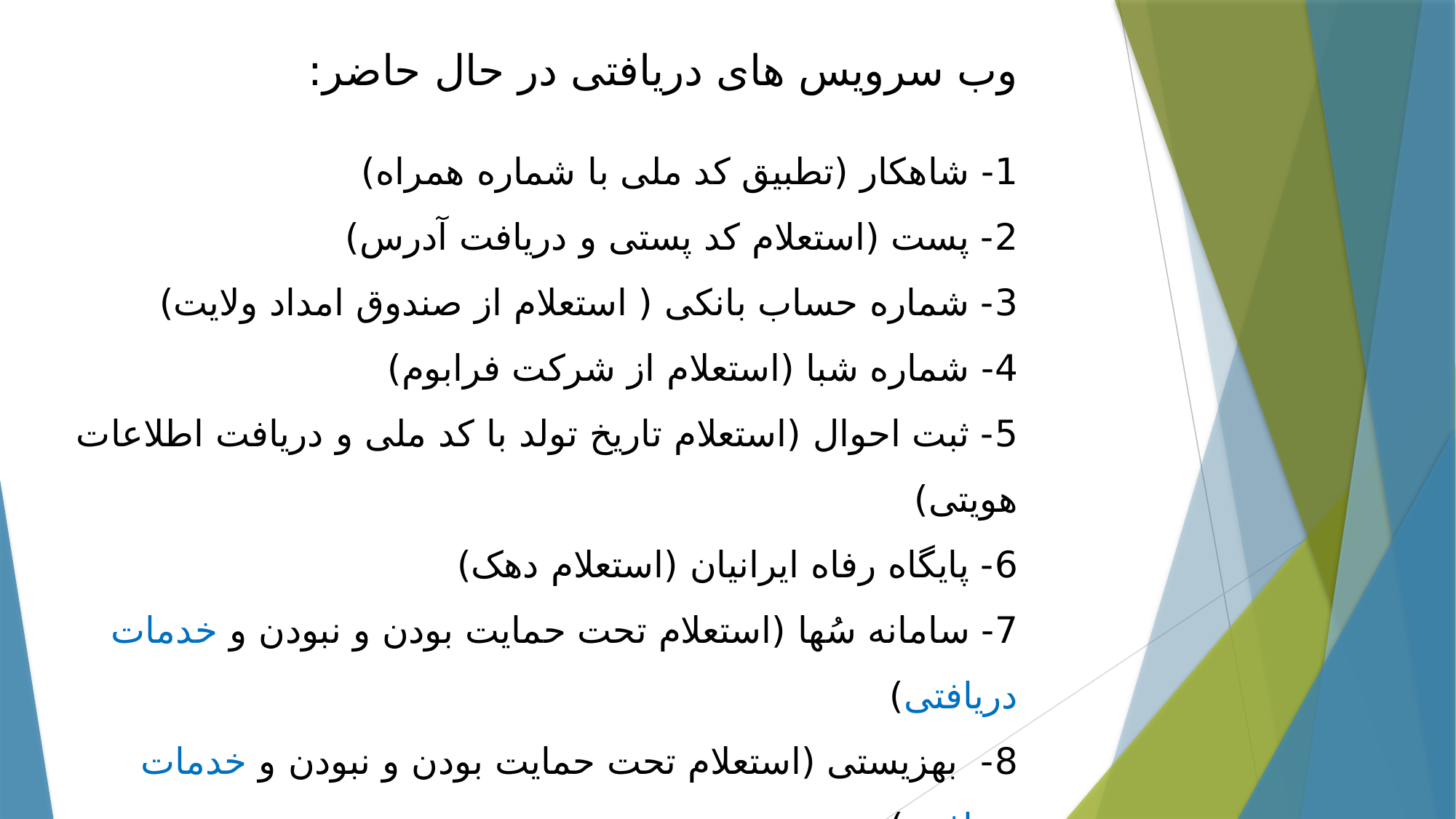

وب سرویس های دریافتی در حال حاضر:

1- شاهکار (تطبیق کد ملی با شماره همراه)
2- پست (استعلام کد پستی و دریافت آدرس)
3- شماره حساب بانکی ( استعلام از صندوق امداد ولایت)
4- شماره شبا (استعلام از شرکت فرابوم)
5- ثبت احوال (استعلام تاریخ تولد با کد ملی و دریافت اطلاعات هویتی)
6- پایگاه رفاه ایرانیان (استعلام دهک)
7- سامانه سُها (استعلام تحت حمایت بودن و نبودن و خدمات دریافتی)
8-  بهزیستی (استعلام تحت حمایت بودن و نبودن و خدمات دریافتی)

*اطلاعاتی که به صورت وب سرویس دریافت می کنیم نیاز به تکمیل آن فیلد در سامانه نیست و قابل ویرایش نیز نمی باشد.